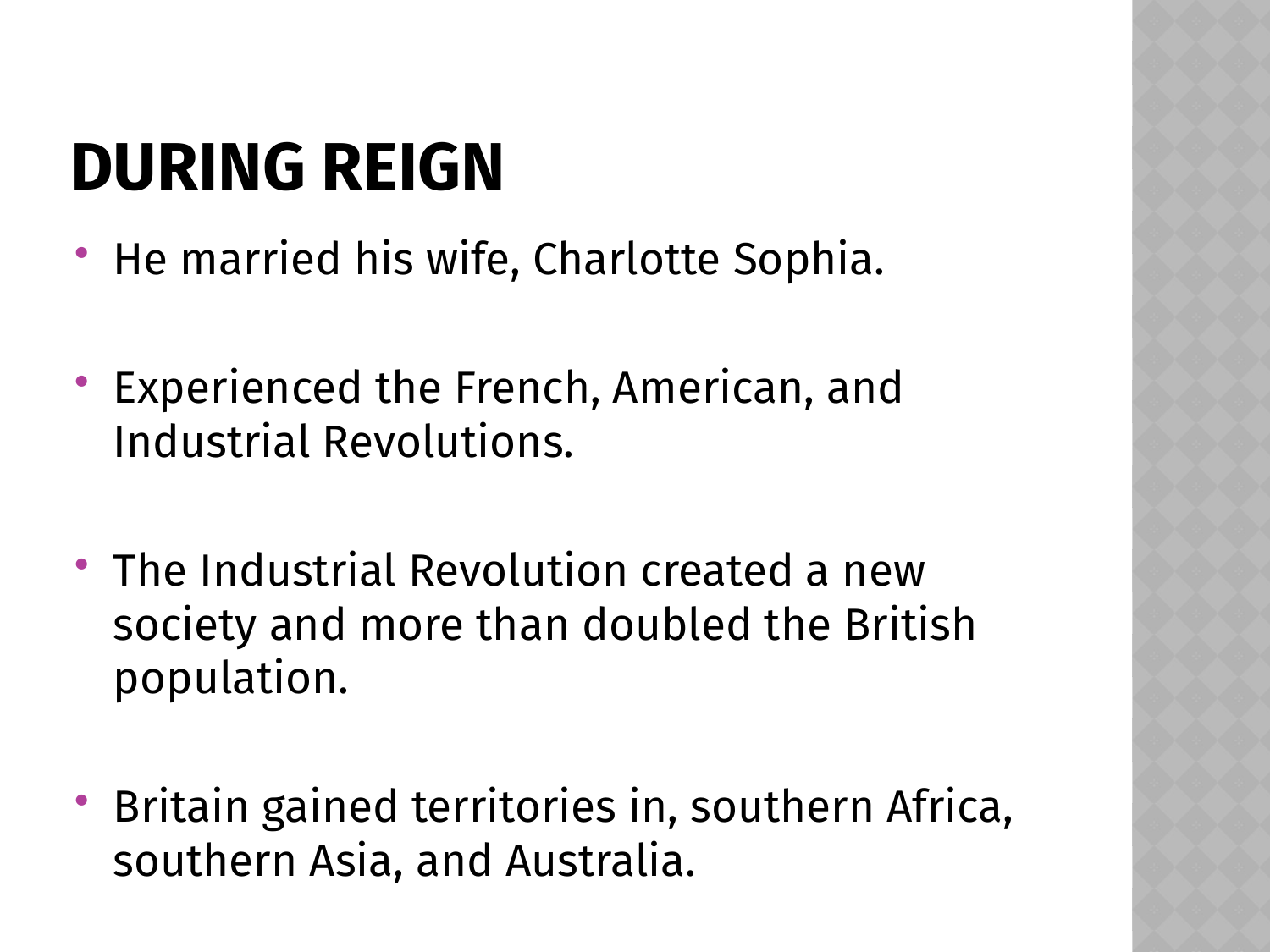

# During reign
He married his wife, Charlotte Sophia.

Experienced the French, American, and Industrial Revolutions.

The Industrial Revolution created a new society and more than doubled the British population.

Britain gained territories in, southern Africa, southern Asia, and Australia.